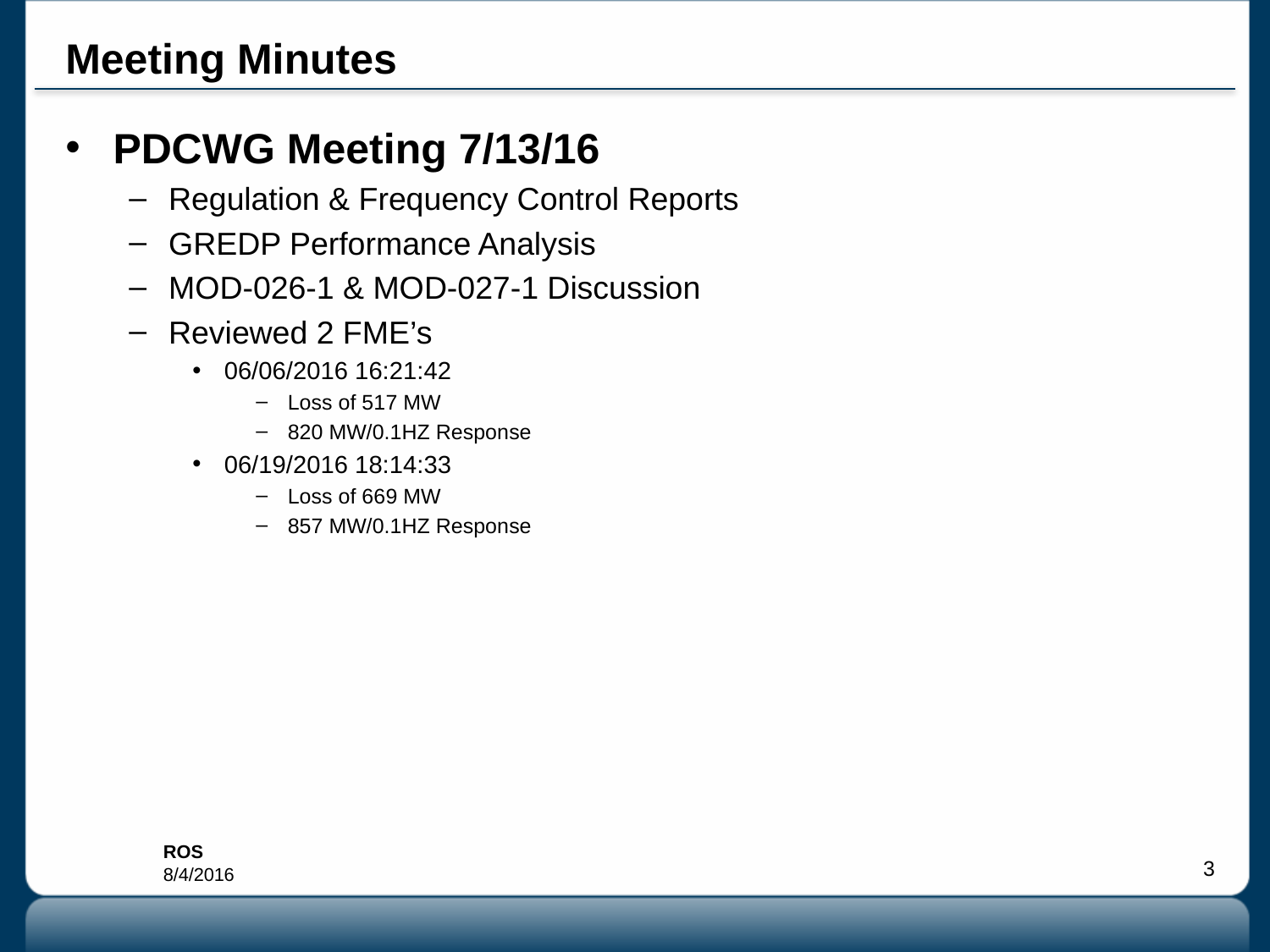

# Meeting Minutes
PDCWG Meeting 7/13/16
Regulation & Frequency Control Reports
GREDP Performance Analysis
MOD-026-1 & MOD-027-1 Discussion
Reviewed 2 FME’s
06/06/2016 16:21:42
Loss of 517 MW
820 MW/0.1HZ Response
06/19/2016 18:14:33
Loss of 669 MW
857 MW/0.1HZ Response